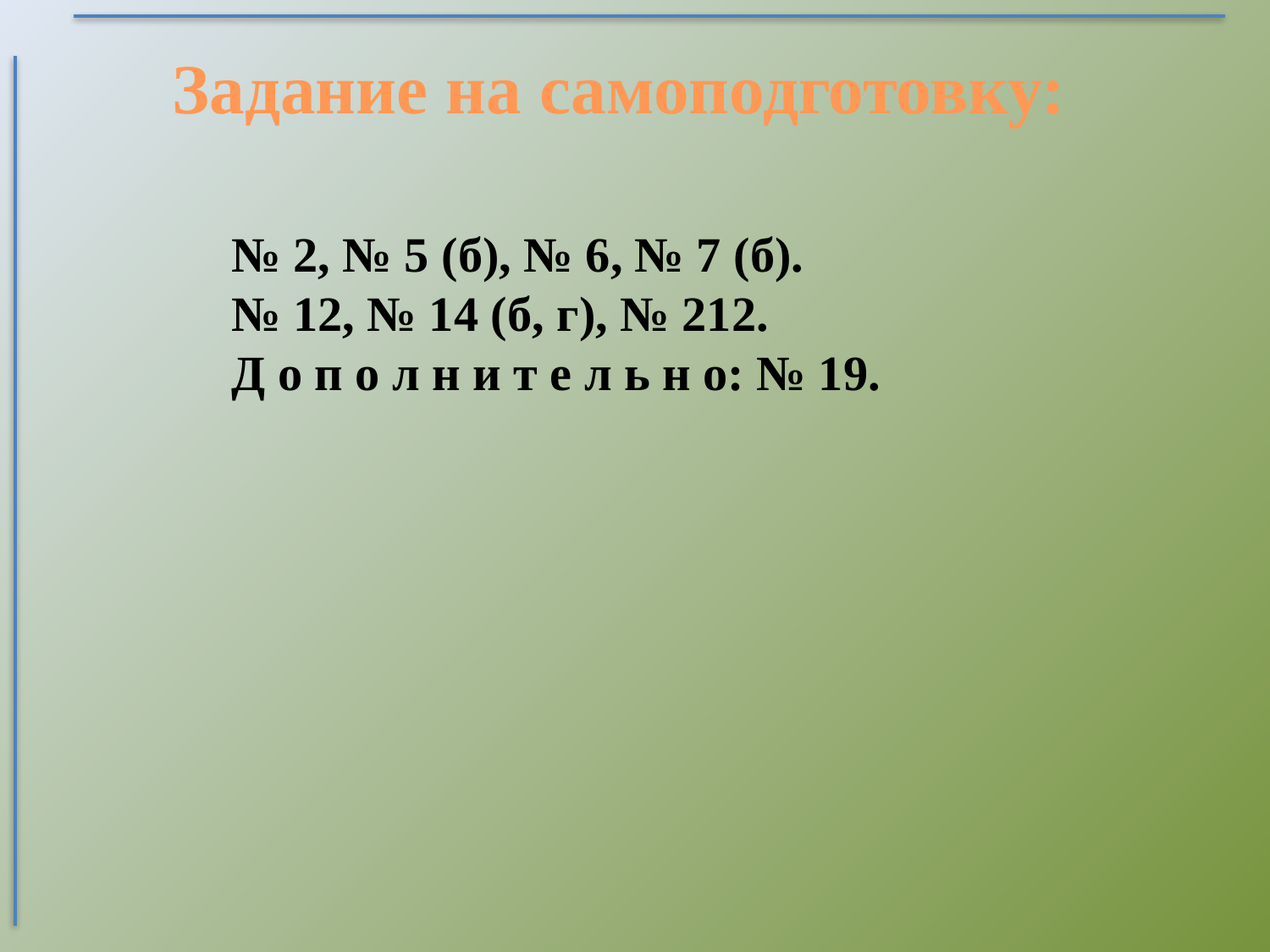

Задание на самоподготовку:
№ 2, № 5 (б), № 6, № 7 (б).
№ 12, № 14 (б, г), № 212.
Д о п о л н и т е л ь н о: № 19.